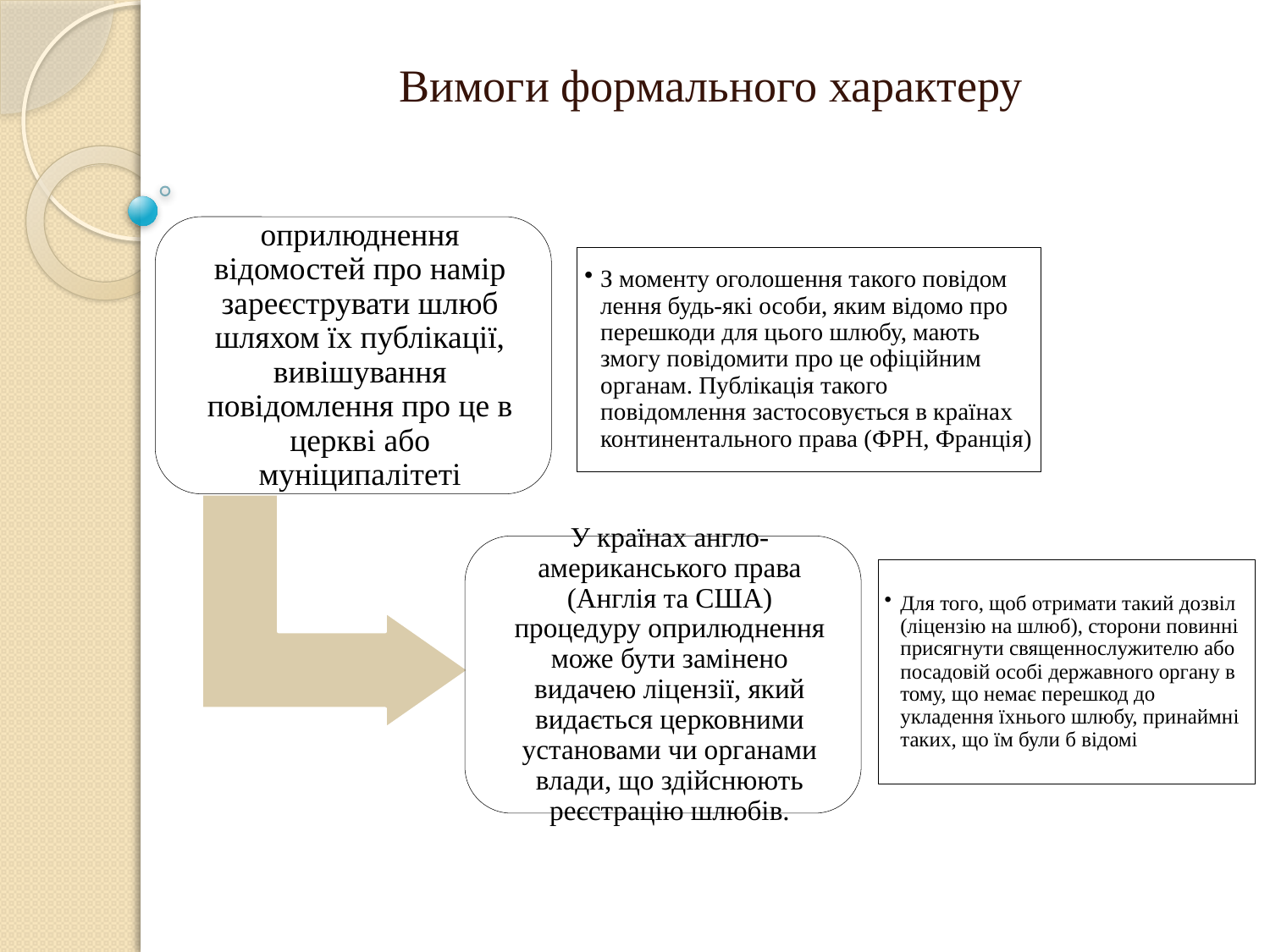

Вимоги формального характеру
оприлюднення відомостей про намір зареєструвати шлюб шляхом їх публікації, вивішування повідомлення про це в церкві або муніципалітеті
З моменту оголошення такого повідом­лення будь-які особи, яким відомо про перешкоди для цього шлюбу, мають змогу повідомити про це офіційним органам. Публікація такого повідомлення застосовується в країнах континентального права (ФРН, Франція)
У країнах англо-американського права (Англія та США) процедуру оприлюднення може бути замінено видачею ліцензії, який видається церковними установами чи органами влади, що здійснюють реєстрацію шлюбів.
Для того, щоб отримати такий дозвіл (ліцензію на шлюб), сторони повинні присягнути священнослужителю або посадовій особі державного органу в тому, що немає перешкод до укладення їхнього шлюбу, принаймні таких, що їм були б відомі